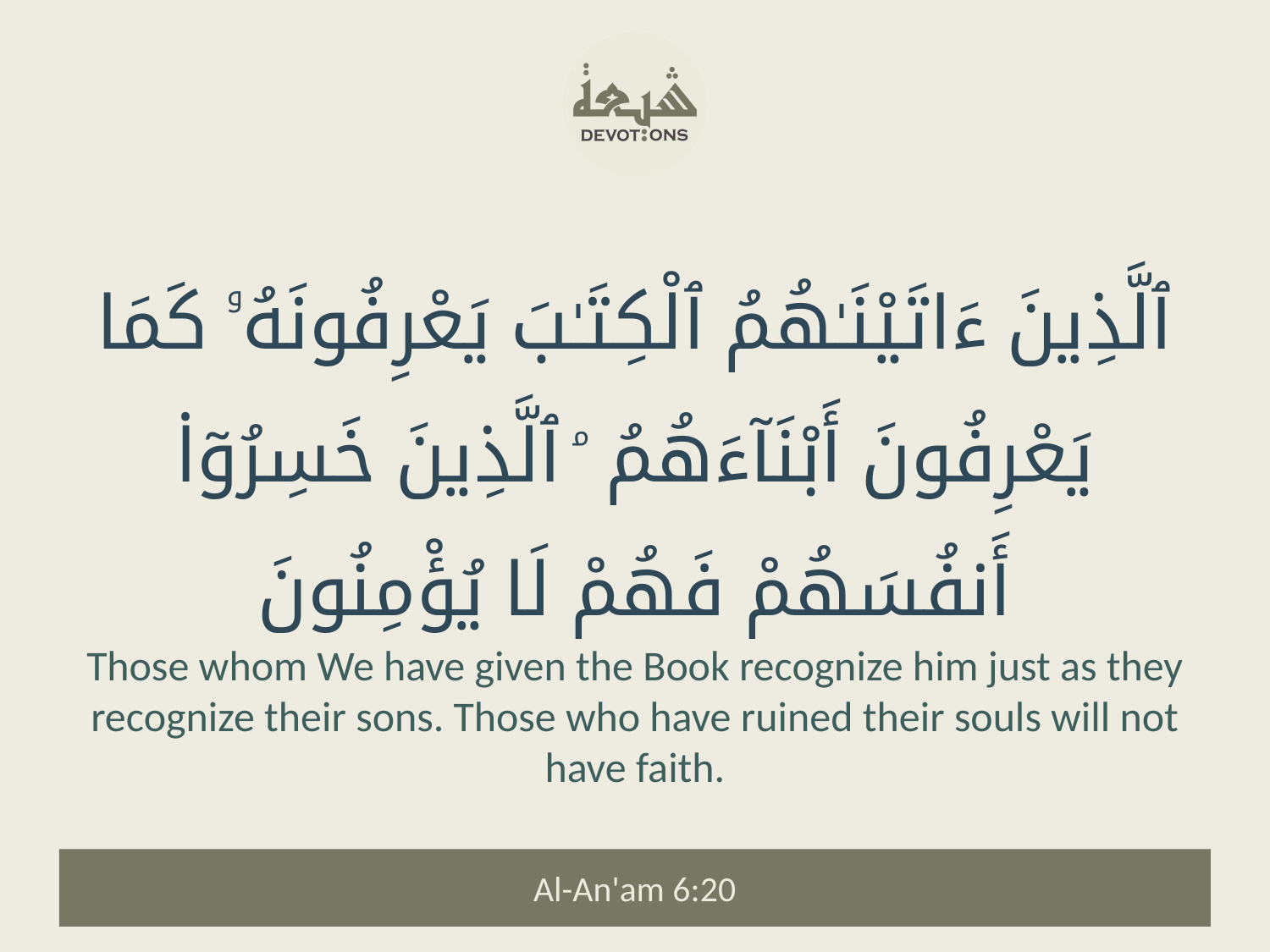

ٱلَّذِينَ ءَاتَيْنَـٰهُمُ ٱلْكِتَـٰبَ يَعْرِفُونَهُۥ كَمَا يَعْرِفُونَ أَبْنَآءَهُمُ ۘ ٱلَّذِينَ خَسِرُوٓا۟ أَنفُسَهُمْ فَهُمْ لَا يُؤْمِنُونَ
Those whom We have given the Book recognize him just as they recognize their sons. Those who have ruined their souls will not have faith.
Al-An'am 6:20